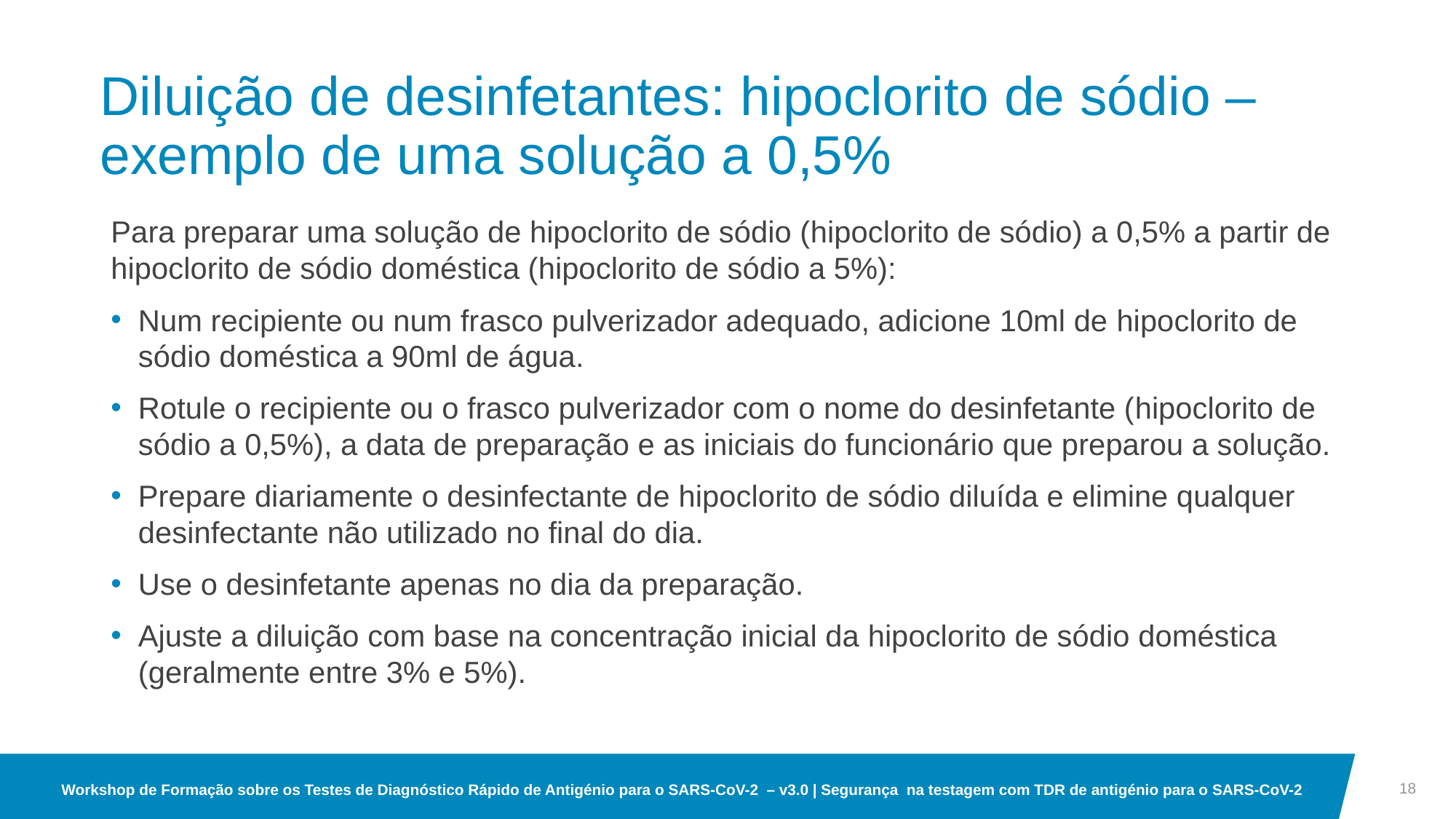

# Diluição de desinfetantes: hipoclorito de sódio – exemplo de uma solução a 0,5%
Para preparar uma solução de hipoclorito de sódio (hipoclorito de sódio) a 0,5% a partir de hipoclorito de sódio doméstica (hipoclorito de sódio a 5%):
Num recipiente ou num frasco pulverizador adequado, adicione 10ml de hipoclorito de sódio doméstica a 90ml de água.
Rotule o recipiente ou o frasco pulverizador com o nome do desinfetante (hipoclorito de sódio a 0,5%), a data de preparação e as iniciais do funcionário que preparou a solução.
Prepare diariamente o desinfectante de hipoclorito de sódio diluída e elimine qualquer desinfectante não utilizado no final do dia.
Use o desinfetante apenas no dia da preparação.
Ajuste a diluição com base na concentração inicial da hipoclorito de sódio doméstica (geralmente entre 3% e 5%).

18
Workshop de Formação sobre os Testes de Diagnóstico Rápido de Antigénio para o SARS-CoV-2  – v3.0 | Segurança  na testagem com TDR de antigénio para o SARS-CoV-2